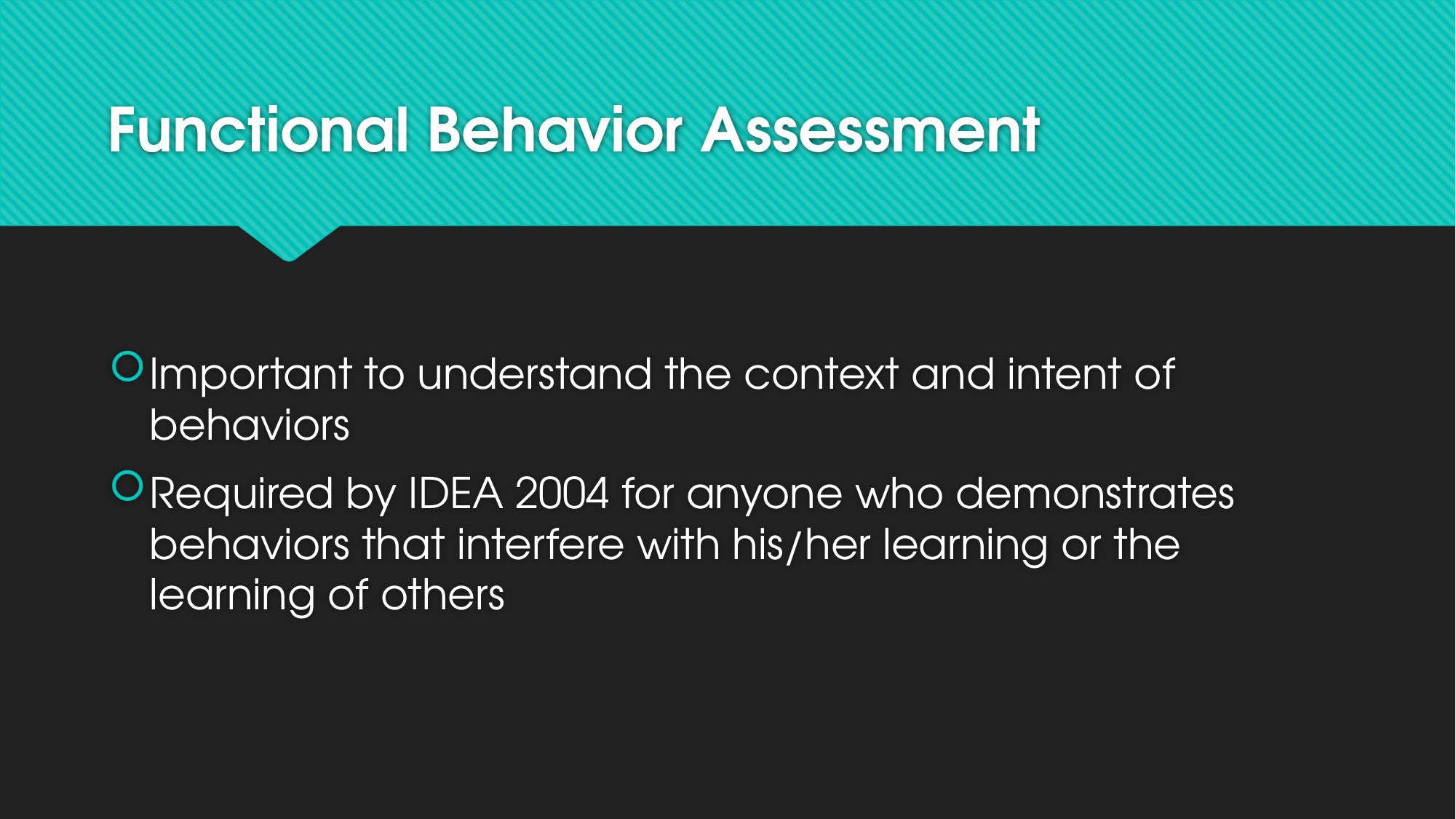

# Functional Behavior Assessment
Important to understand the context and intent of behaviors
Required by IDEA 2004 for anyone who demonstrates behaviors that interfere with his/her learning or the learning of others